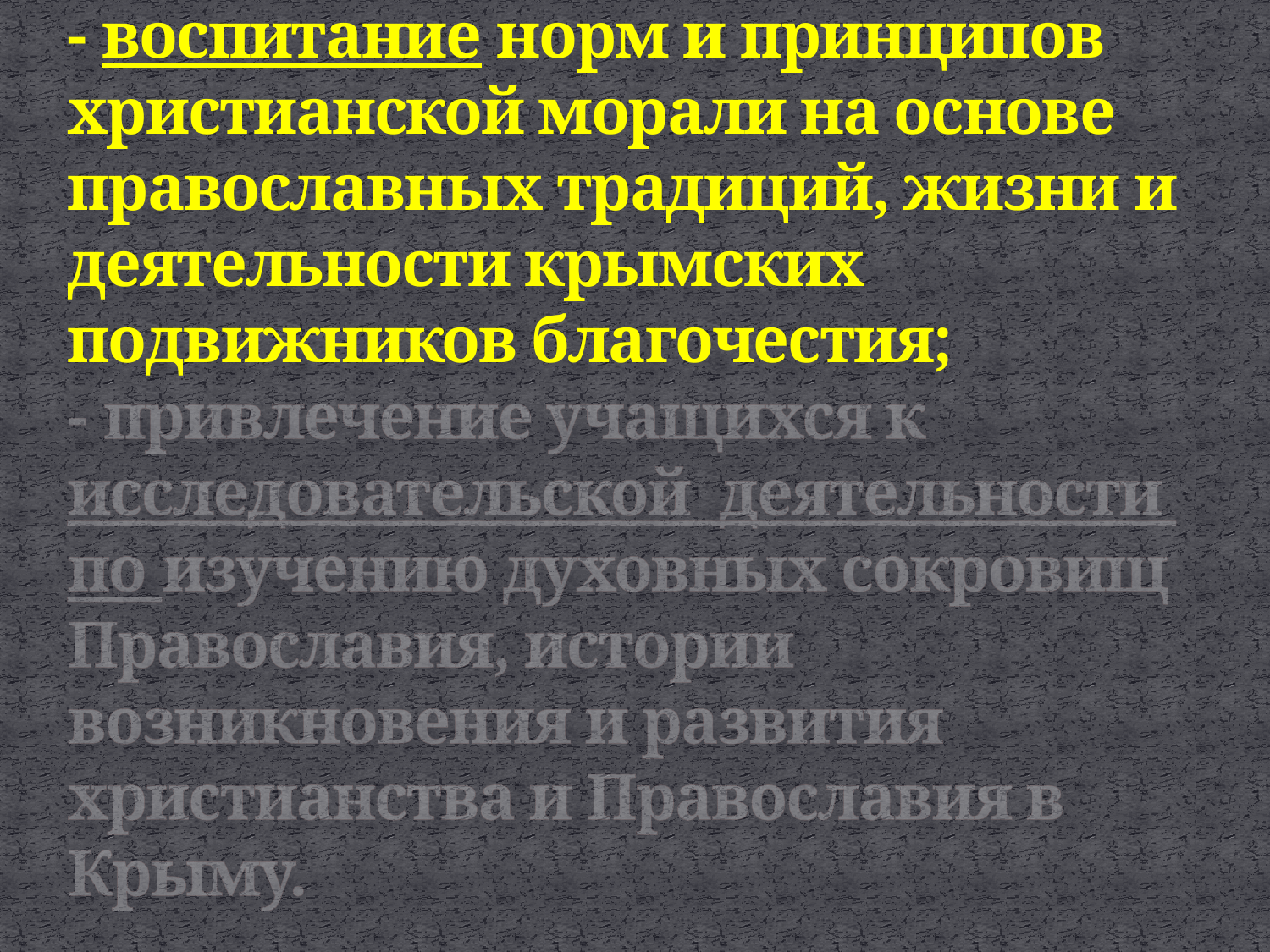

# Задачи: - воспитание норм и принципов христианской морали на основе православных традиций, жизни и деятельности крымских подвижников благочестия; - привлечение учащихся к исследовательской  деятельности  по изучению духовных сокровищ Православия, истории возникновения и развития  христианства и Православия в Крыму.